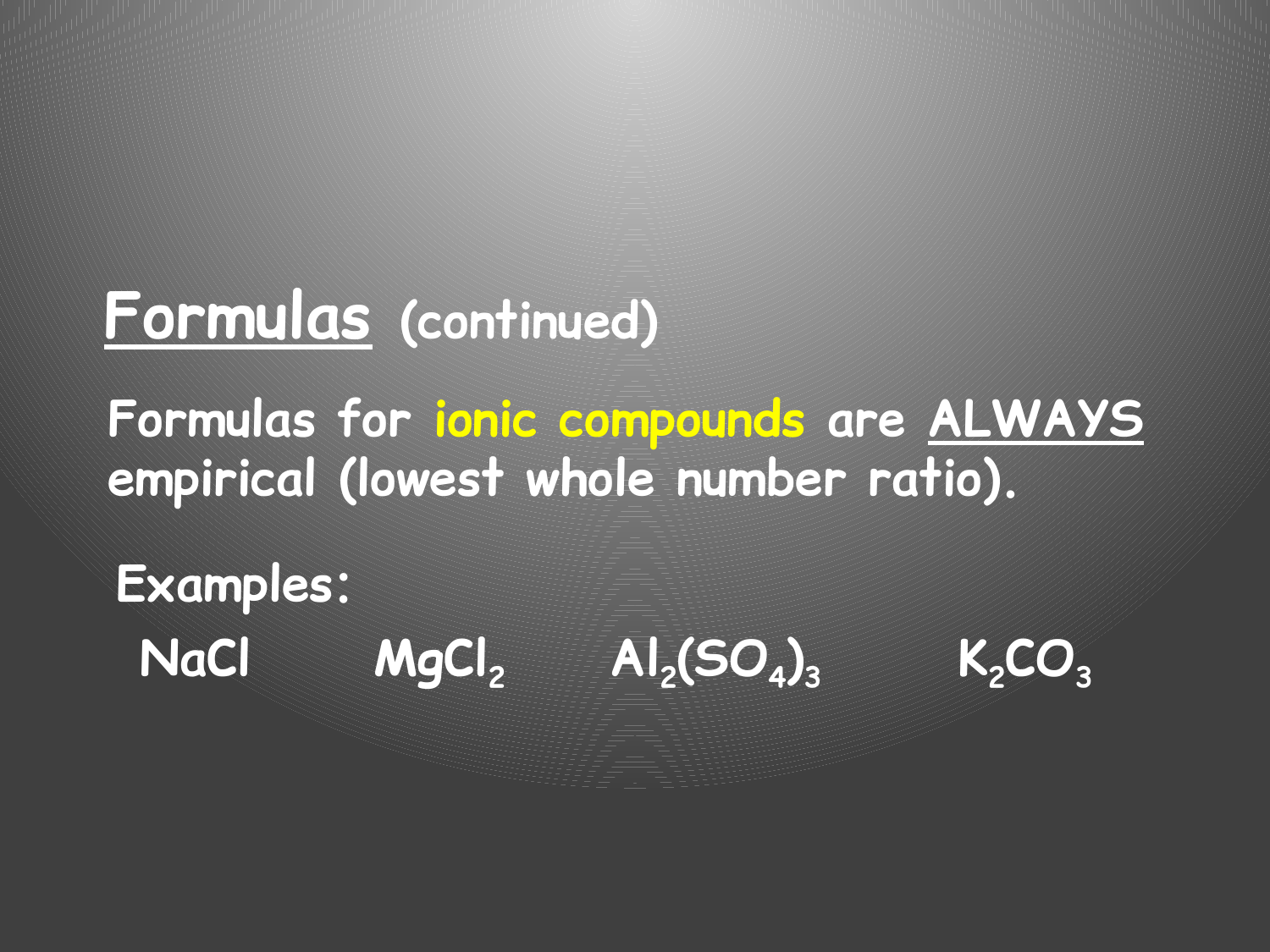

Formulas (continued)
Formulas for ionic compounds are ALWAYS empirical (lowest whole number ratio).
Examples:
NaCl
MgCl2
Al2(SO4)3
K2CO3